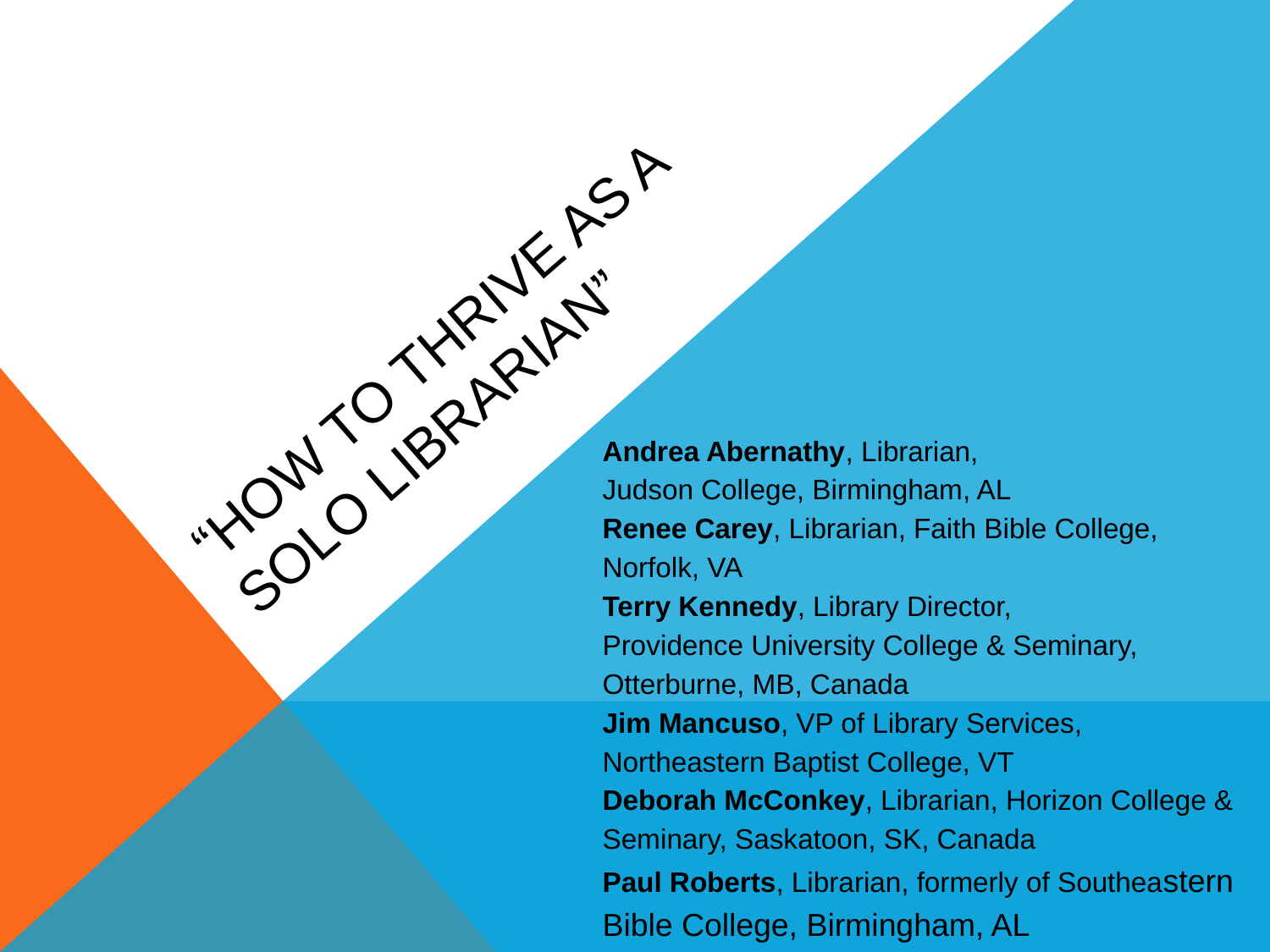

# “HOW TO THRIVE AS A SOLO LIBRARIAN”
Andrea Abernathy, Librarian,
Judson College, Birmingham, AL
Renee Carey, Librarian, Faith Bible College, Norfolk, VA
Terry Kennedy, Library Director,
Providence University College & Seminary, Otterburne, MB, Canada
Jim Mancuso, VP of Library Services, Northeastern Baptist College, VT
Deborah McConkey, Librarian, Horizon College & Seminary, Saskatoon, SK, Canada
Paul Roberts, Librarian, formerly of Southeastern Bible College, Birmingham, AL